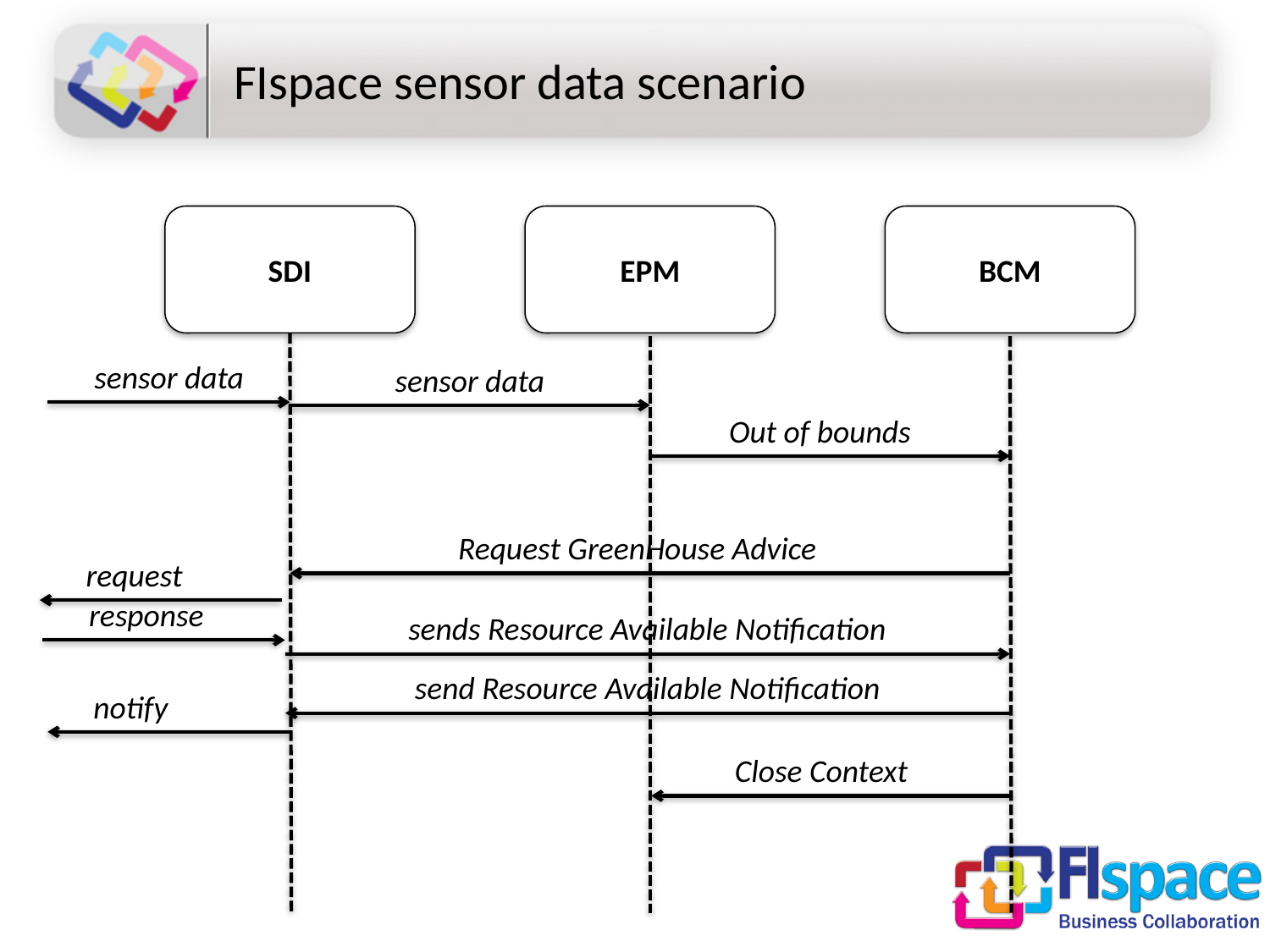

# FIspace sensor data scenario
SDI
EPM
BCM
sensor data
sensor data
Out of bounds
Request GreenHouse Advice
request
response
sends Resource Available Notification
send Resource Available Notification
notify
Close Context